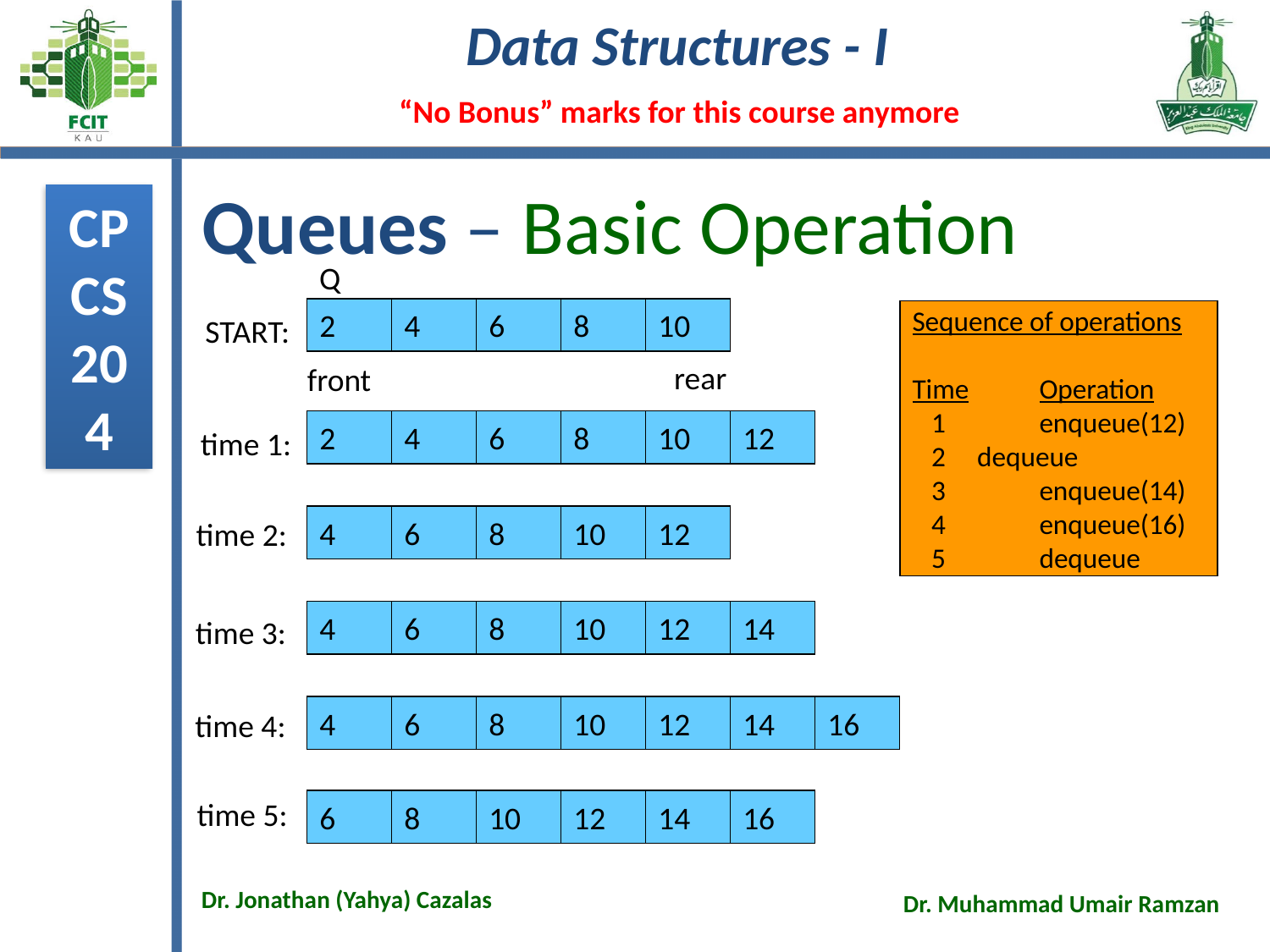

#
Queues – Basic Operation
Q
START:
2
4
6
8
10
rear
front
Sequence of operations

Time	Operation
   1	enqueue(12)
   2     dequeue
   3   	enqueue(14)
   4    	enqueue(16)
   5	dequeue
time 1:
2
4
6
8
10
12
4
6
8
10
12
time 2:
time 3:
4
6
8
10
12
14
time 4:
4
6
8
10
12
14
16
time 5:
6
8
10
12
14
16